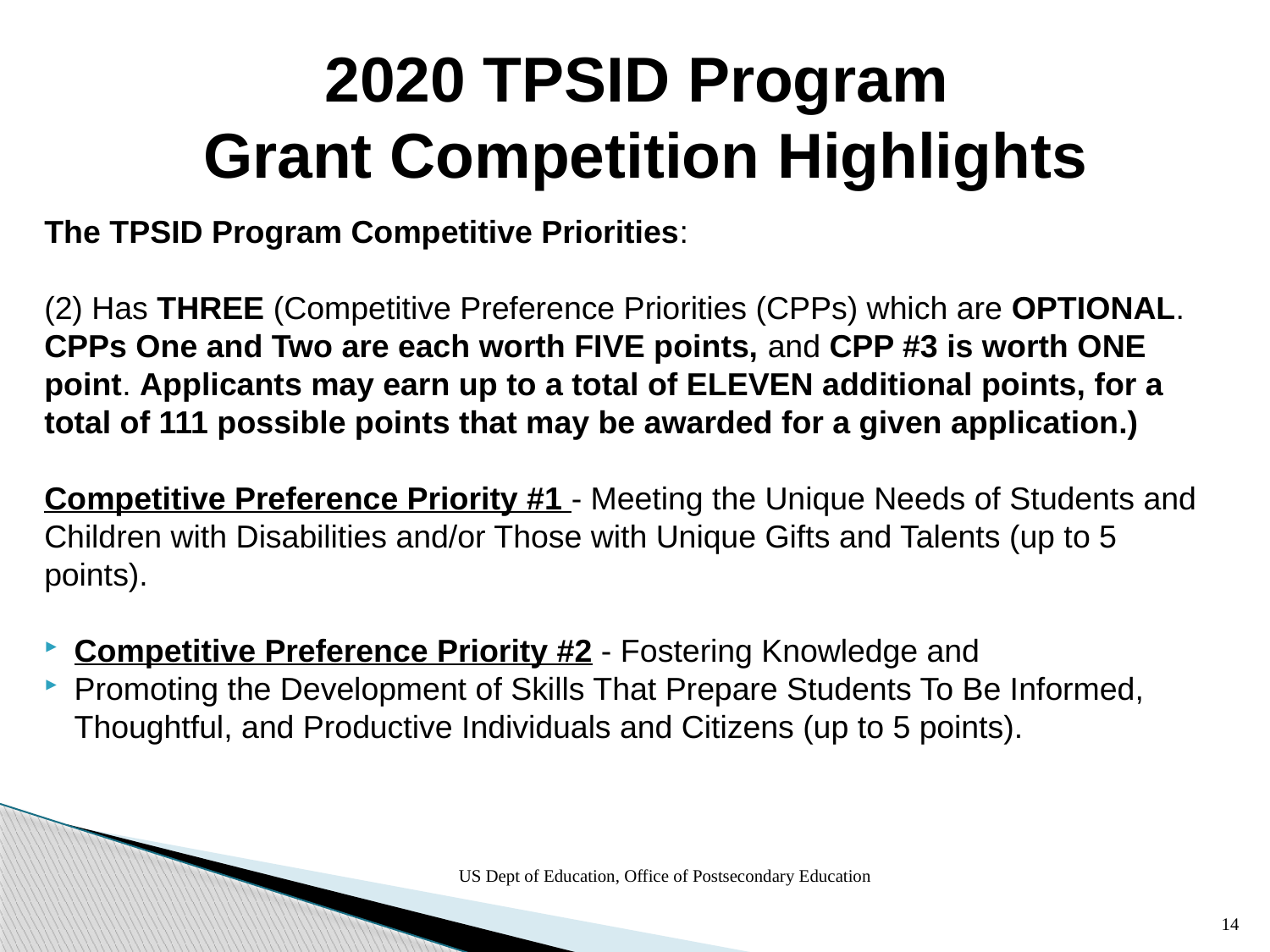

2020 TPSID Program
Grant Competition Highlights
The TPSID Program Competitive Priorities:

(2) Has THREE (Competitive Preference Priorities (CPPs) which are OPTIONAL. CPPs One and Two are each worth FIVE points, and CPP #3 is worth ONE point. Applicants may earn up to a total of ELEVEN additional points, for a total of 111 possible points that may be awarded for a given application.)

Competitive Preference Priority #1 - Meeting the Unique Needs of Students and Children with Disabilities and/or Those with Unique Gifts and Talents (up to 5 points).

Competitive Preference Priority #2 - Fostering Knowledge and
Promoting the Development of Skills That Prepare Students To Be Informed, Thoughtful, and Productive Individuals and Citizens (up to 5 points).

US Dept of Education, Office of Postsecondary Education
14